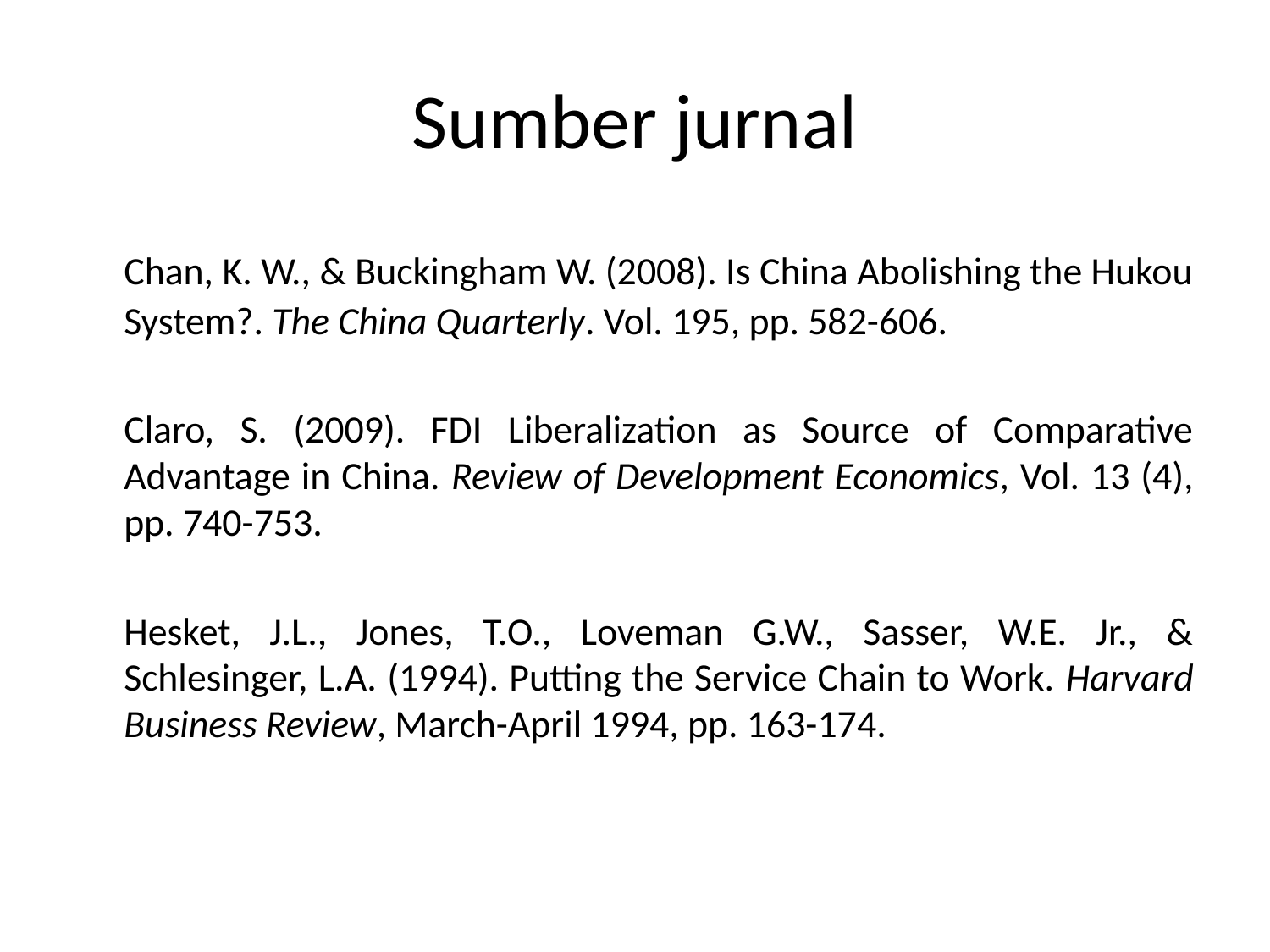

# Sumber jurnal
	Chan, K. W., & Buckingham W. (2008). Is China Abolishing the Hukou System?. The China Quarterly. Vol. 195, pp. 582-606.

	Claro, S. (2009). FDI Liberalization as Source of Comparative Advantage in China. Review of Development Economics, Vol. 13 (4), pp. 740-753.

	Hesket, J.L., Jones, T.O., Loveman G.W., Sasser, W.E. Jr., & Schlesinger, L.A. (1994). Putting the Service Chain to Work. Harvard Business Review, March-April 1994, pp. 163-174.